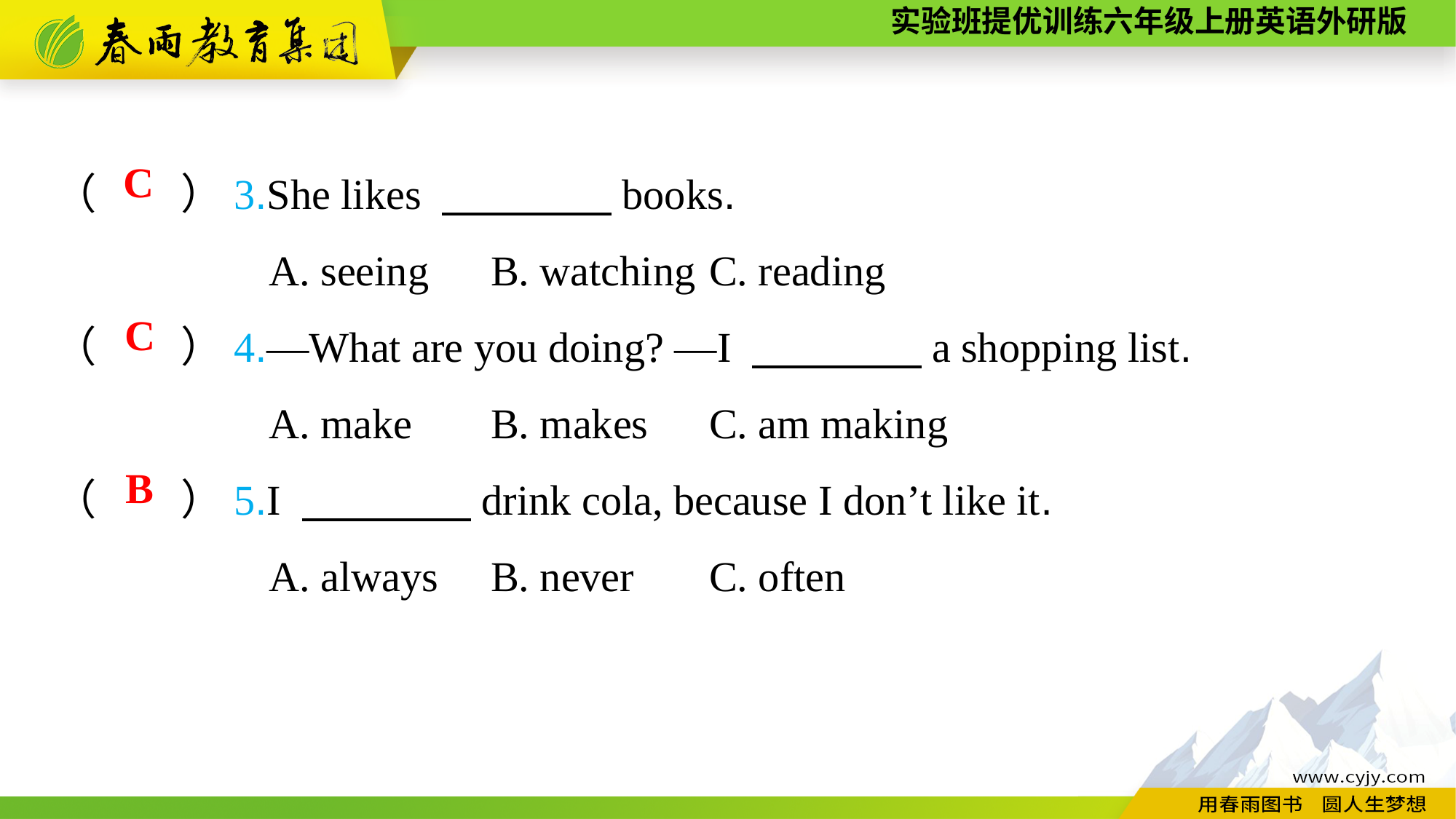

（　　）3.She likes 　　　　books.
A. seeing	B. watching	C. reading
（　　）4.—What are you doing? —I 　　　　a shopping list.
A. make	B. makes	C. am making
（　　）5.I 　　　　drink cola, because I don’t like it.
A. always	B. never	C. often
C
C
B